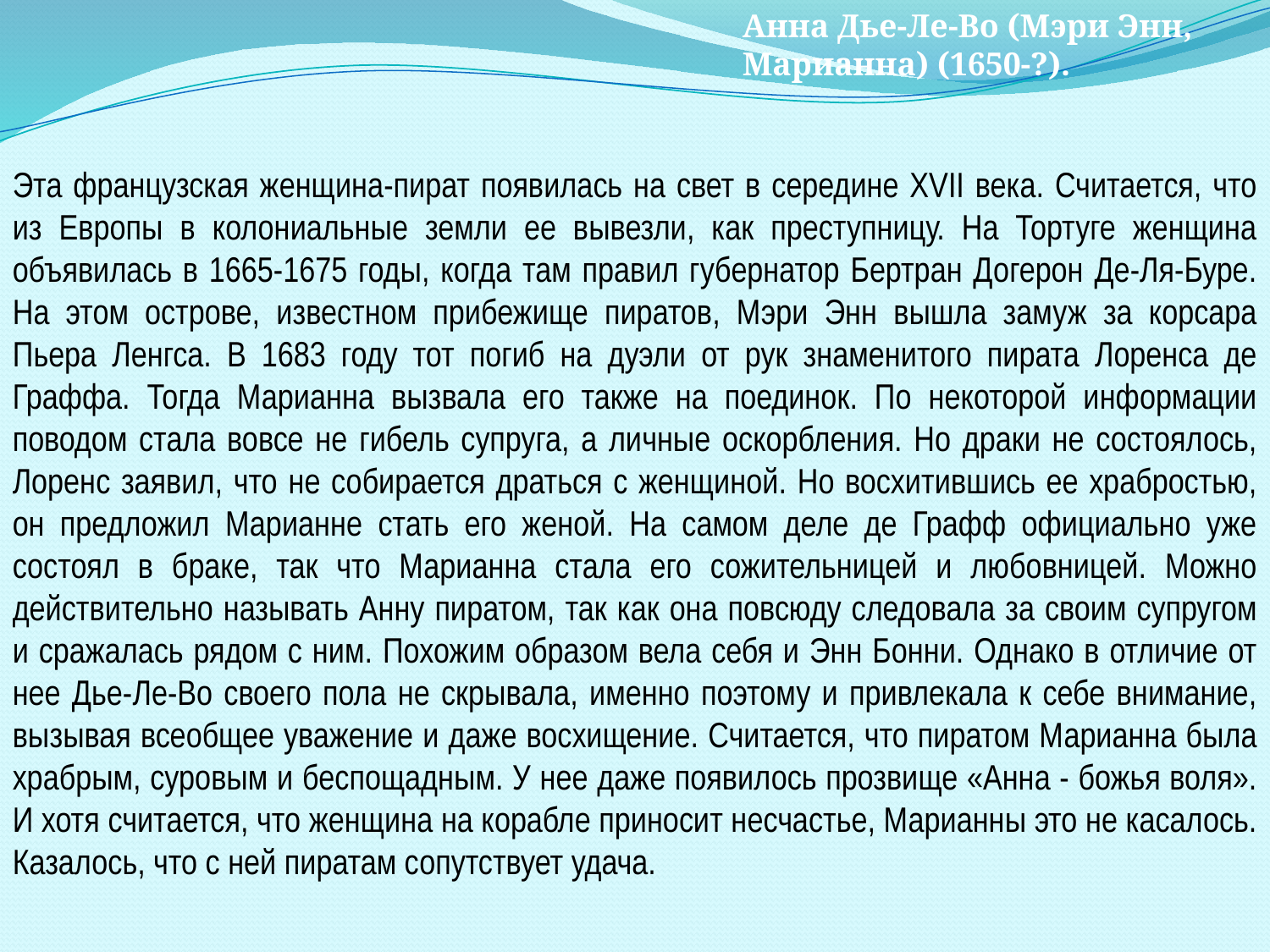

Анна Дье-Ле-Во (Мэри Энн, Марианна) (1650-?).
Эта французская женщина-пират появилась на свет в середине XVII века. Считается, что из Европы в колониальные земли ее вывезли, как преступницу. На Тортуге женщина объявилась в 1665-1675 годы, когда там правил губернатор Бертран Догерон Де-Ля-Буре. На этом острове, известном прибежище пиратов, Мэри Энн вышла замуж за корсара Пьера Ленгса. В 1683 году тот погиб на дуэли от рук знаменитого пирата Лоренса де Граффа. Тогда Марианна вызвала его также на поединок. По некоторой информации поводом стала вовсе не гибель супруга, а личные оскорбления. Но драки не состоялось, Лоренс заявил, что не собирается драться с женщиной. Но восхитившись ее храбростью, он предложил Марианне стать его женой. На самом деле де Графф официально уже состоял в браке, так что Марианна стала его сожительницей и любовницей. Можно действительно называть Анну пиратом, так как она повсюду следовала за своим супругом и сражалась рядом с ним. Похожим образом вела себя и Энн Бонни. Однако в отличие от нее Дье-Ле-Во своего пола не скрывала, именно поэтому и привлекала к себе внимание, вызывая всеобщее уважение и даже восхищение. Считается, что пиратом Марианна была храбрым, суровым и беспощадным. У нее даже появилось прозвище «Анна - божья воля». И хотя считается, что женщина на корабле приносит несчастье, Марианны это не касалось. Казалось, что с ней пиратам сопутствует удача.